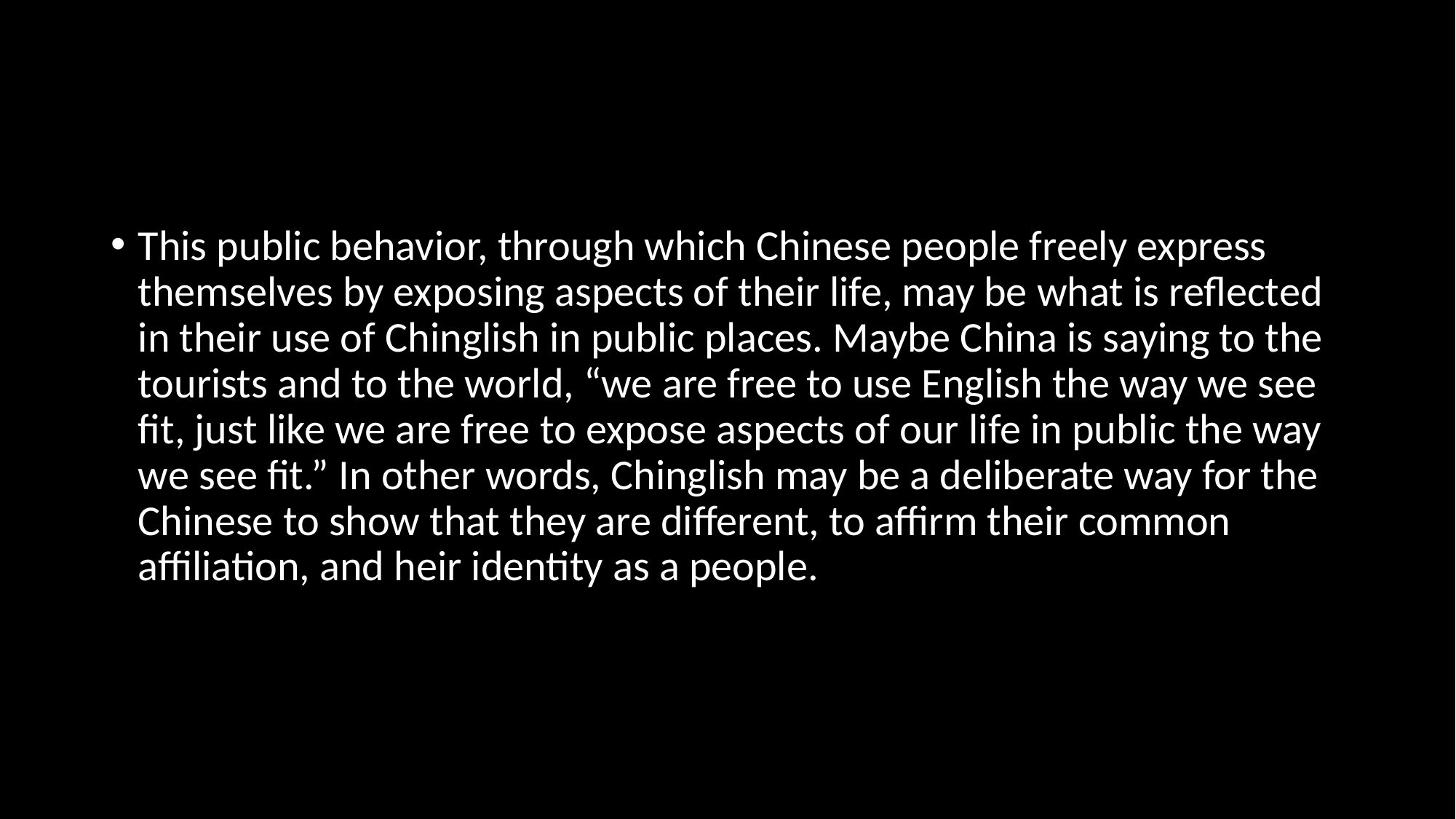

#
This public behavior, through which Chinese people freely express themselves by exposing aspects of their life, may be what is reflected in their use of Chinglish in public places. Maybe China is saying to the tourists and to the world, “we are free to use English the way we see fit, just like we are free to expose aspects of our life in public the way we see fit.” In other words, Chinglish may be a deliberate way for the Chinese to show that they are different, to affirm their common affiliation, and heir identity as a people.